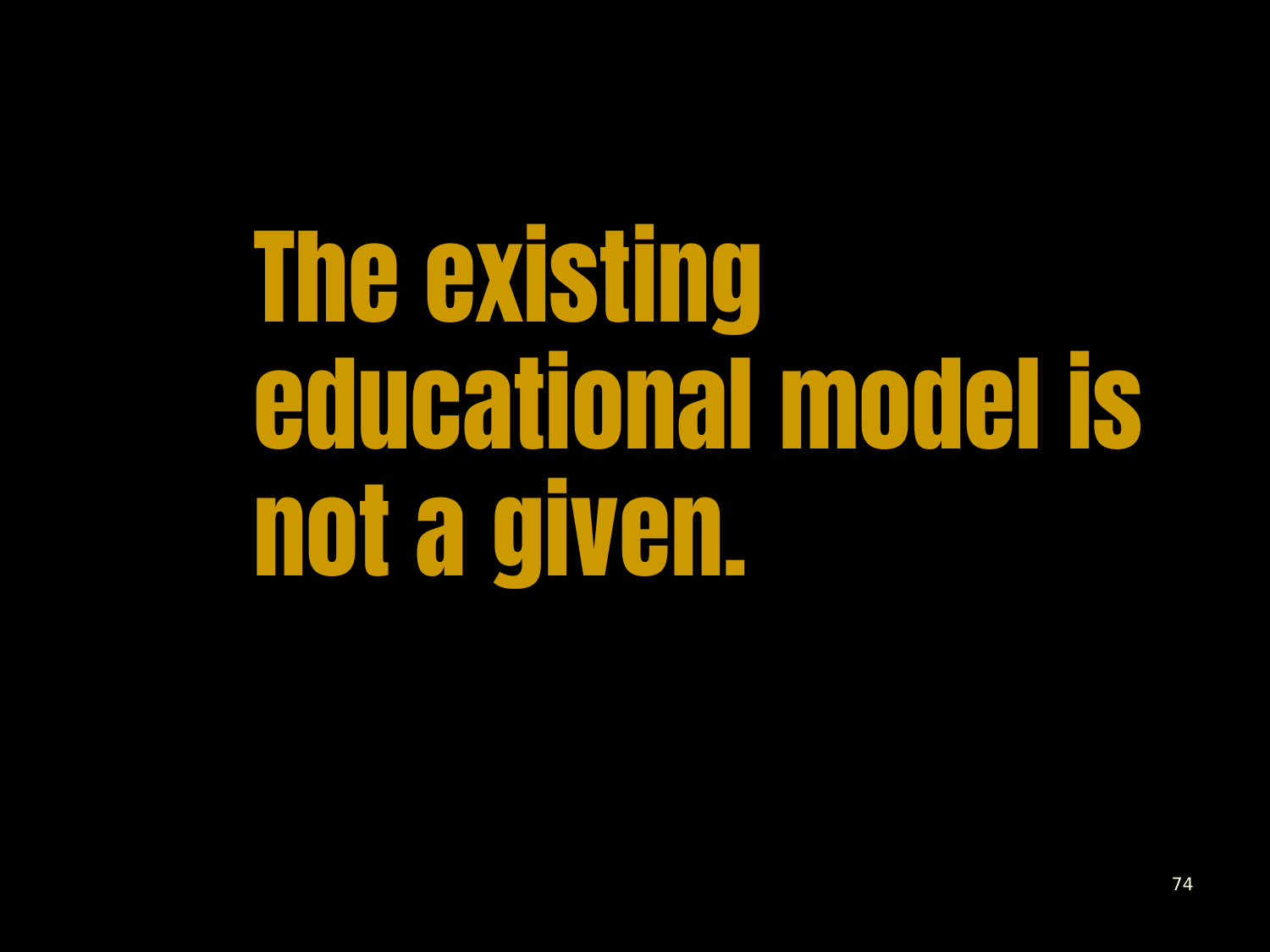

# The existing educational model is not a given.
74